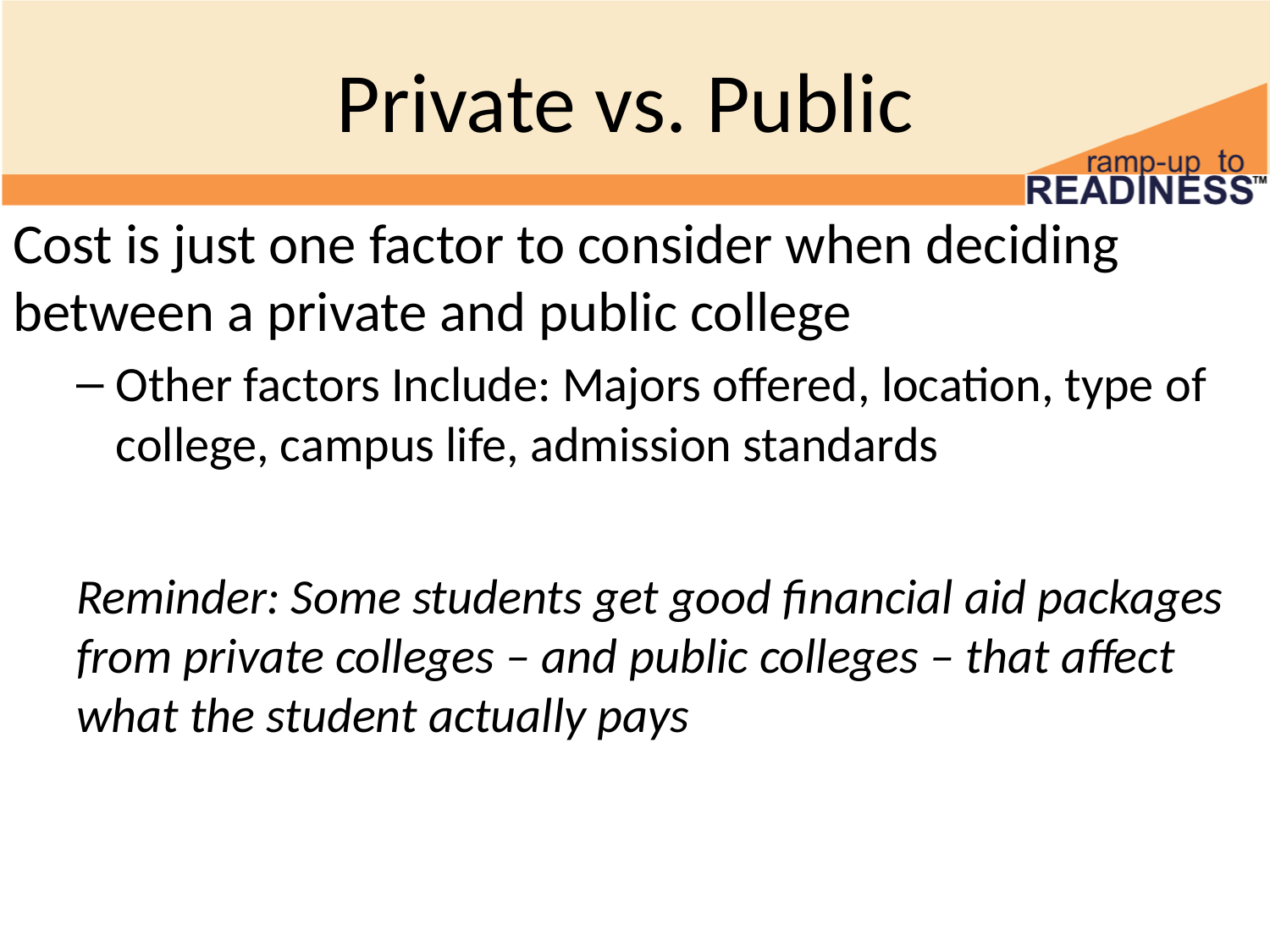

# Private vs. Public
Cost is just one factor to consider when deciding between a private and public college
Other factors Include: Majors offered, location, type of college, campus life, admission standards

Reminder: Some students get good financial aid packages from private colleges – and public colleges – that affect what the student actually pays